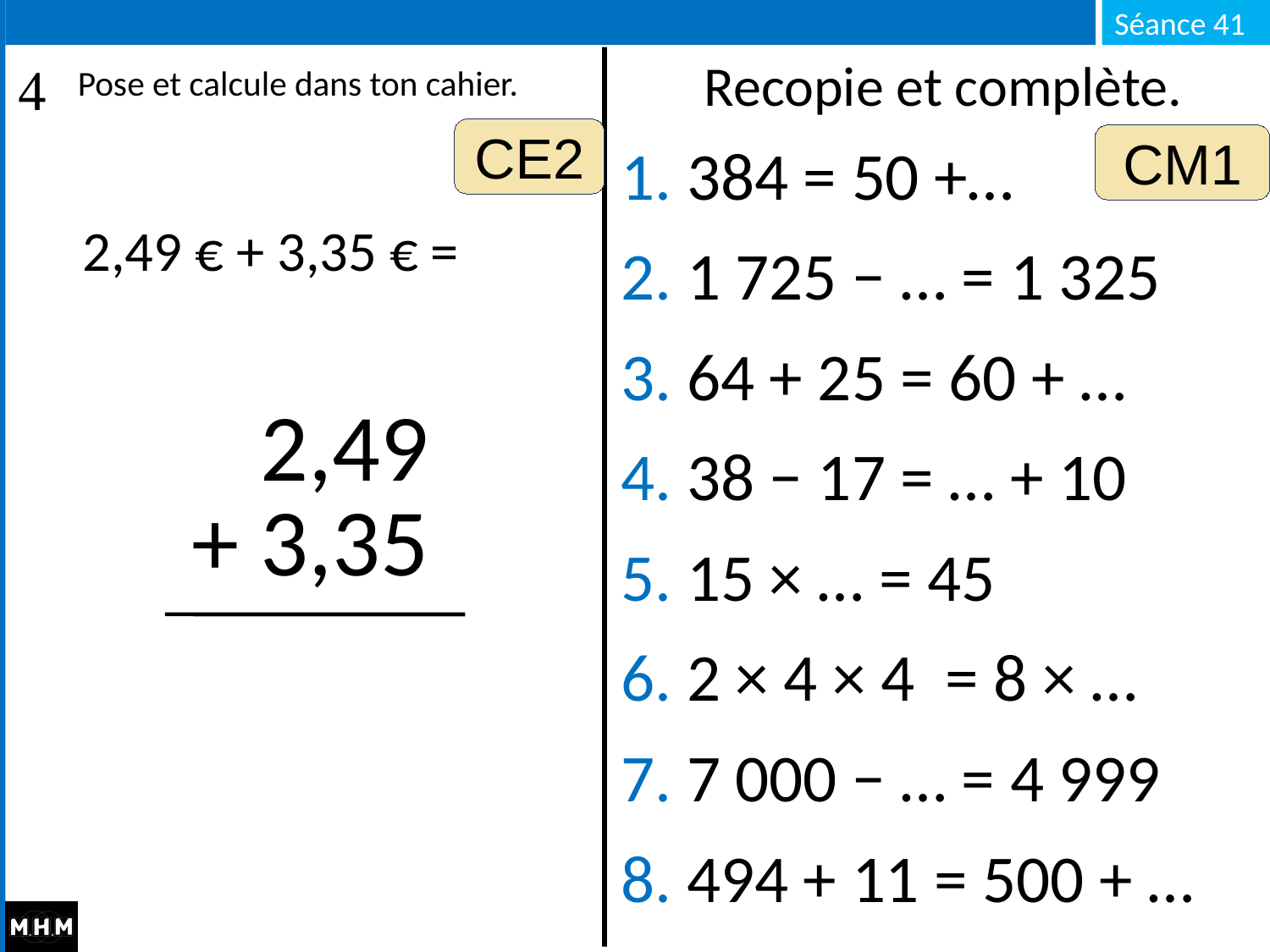

# Pose et calcule dans ton cahier.
Recopie et complète.
1. 384 = 50 +…
2. 1 725 − … = 1 325
3. 64 + 25 = 60 + …
4. 38 − 17 = … + 10
5. 15 × … = 45
6. 2 × 4 × 4  = 8 × …
7. 7 000 − … = 4 999
8. 494 + 11 = 500 + …
CE2
CM1
2,49 € + 3,35 € =
2,49
+ 3,35